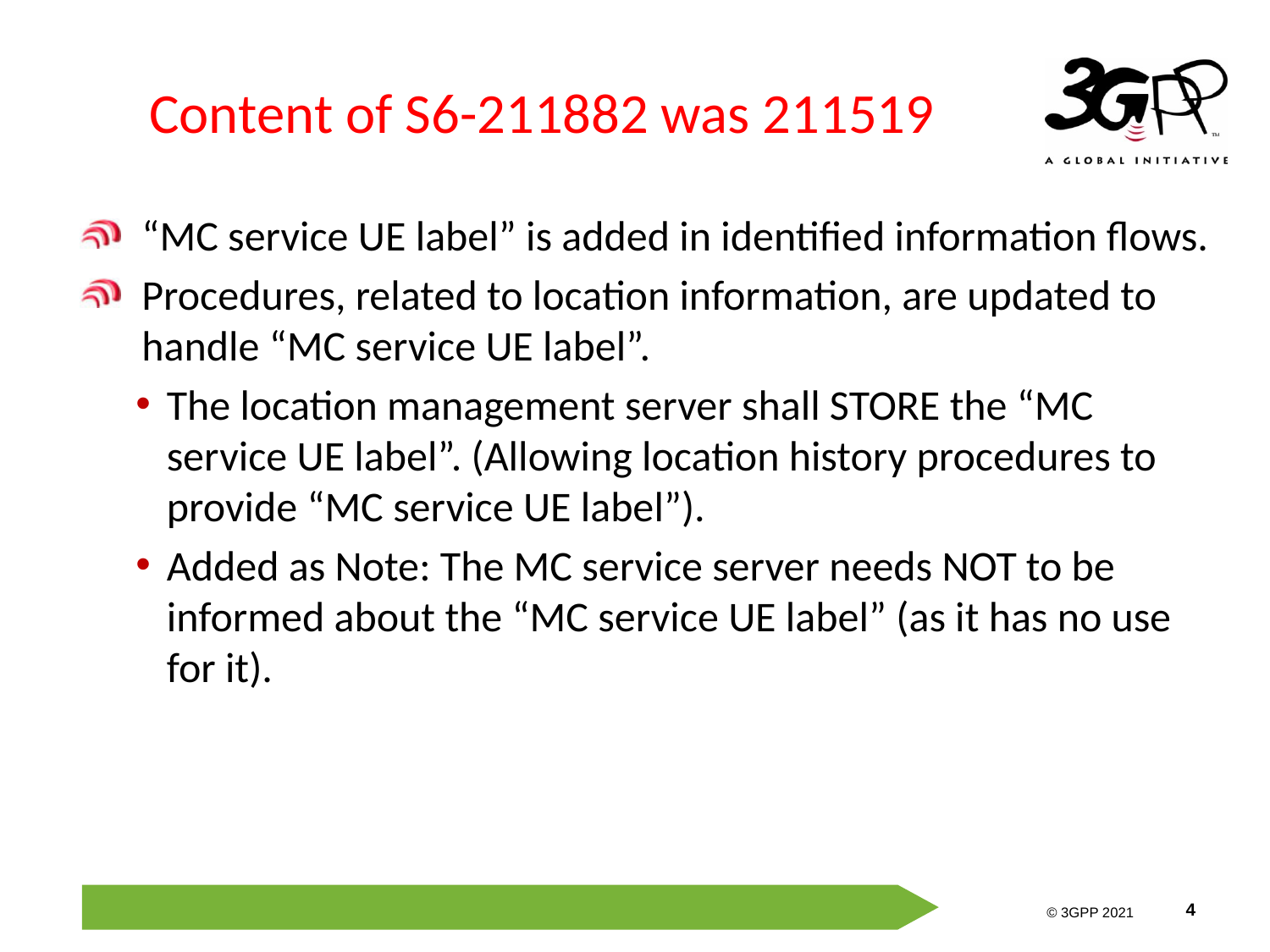

# Content of S6-211882 was 211519
“MC service UE label” is added in identified information flows.
Procedures, related to location information, are updated to handle “MC service UE label”.
The location management server shall STORE the “MC service UE label”. (Allowing location history procedures to provide “MC service UE label”).
Added as Note: The MC service server needs NOT to be informed about the “MC service UE label” (as it has no use for it).